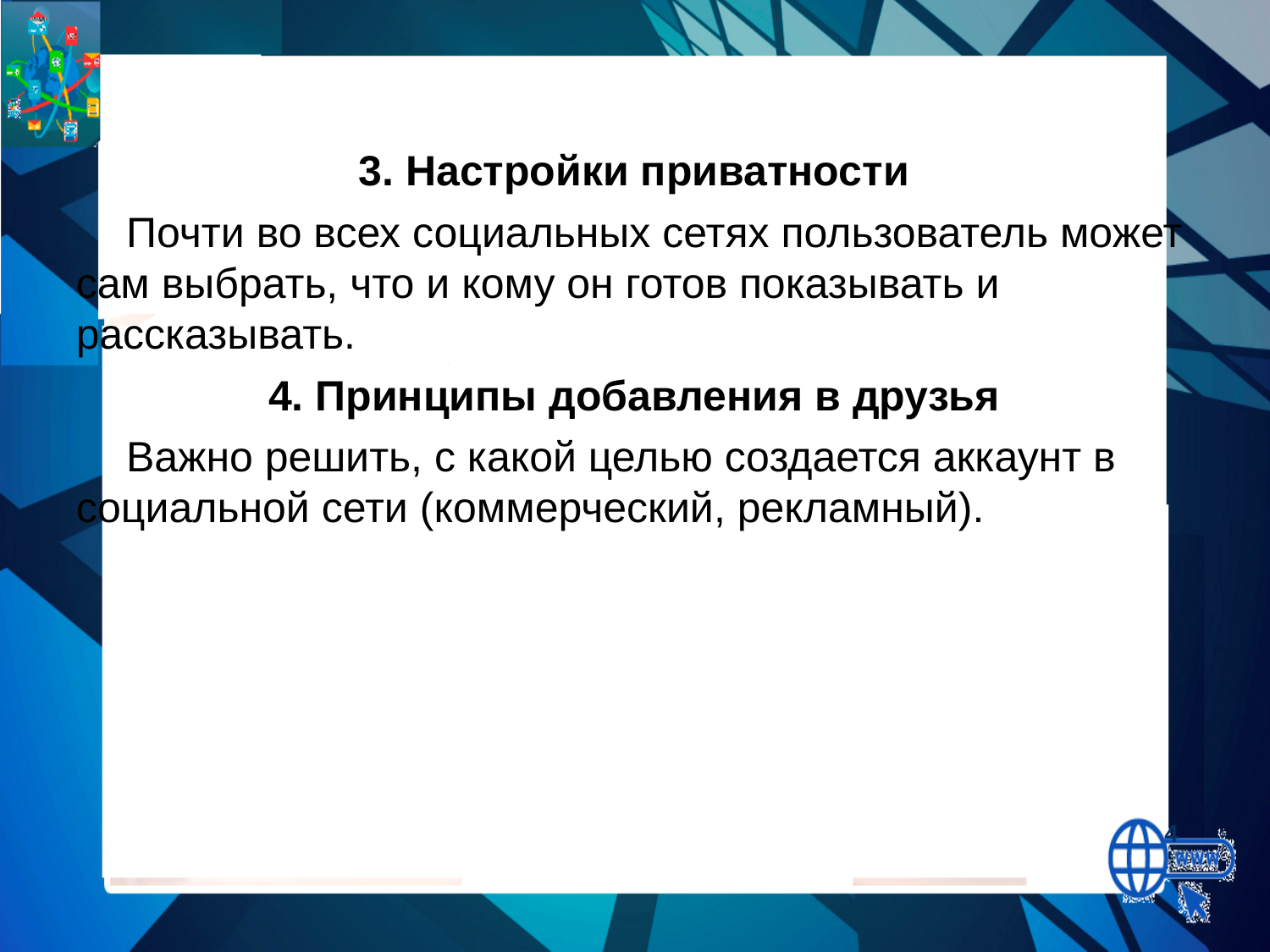

3. Настройки приватности
Почти во всех социальных сетях пользователь может сам выбрать, что и кому он готов показывать и рассказывать.
4. Принципы добавления в друзья
Важно решить, с какой целью создается аккаунт в социальной сети (коммерческий, рекламный).
4